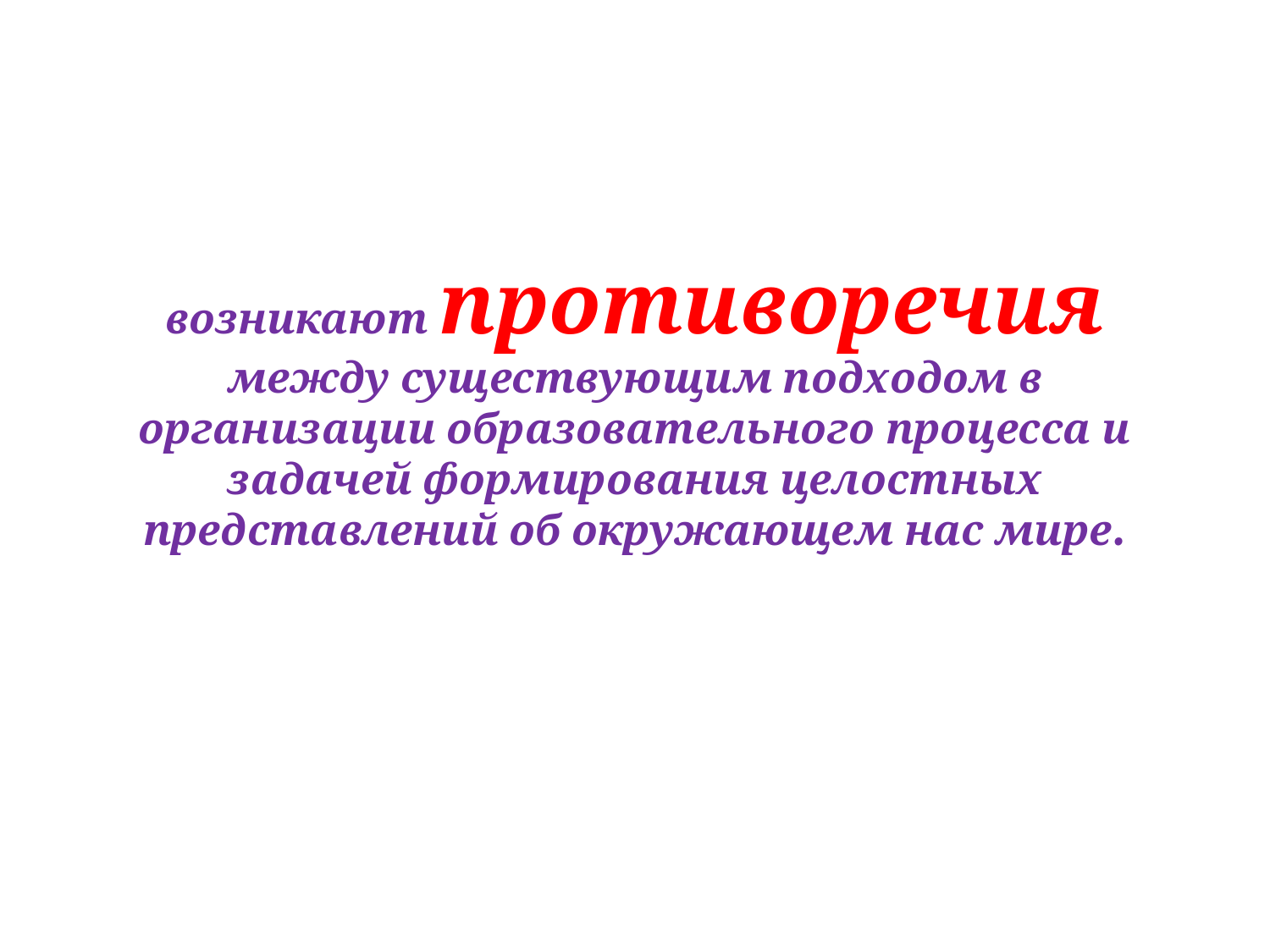

возникают противоречия между существующим подходом в организации образовательного процесса и задачей формирования целостных представлений об окружающем нас мире.